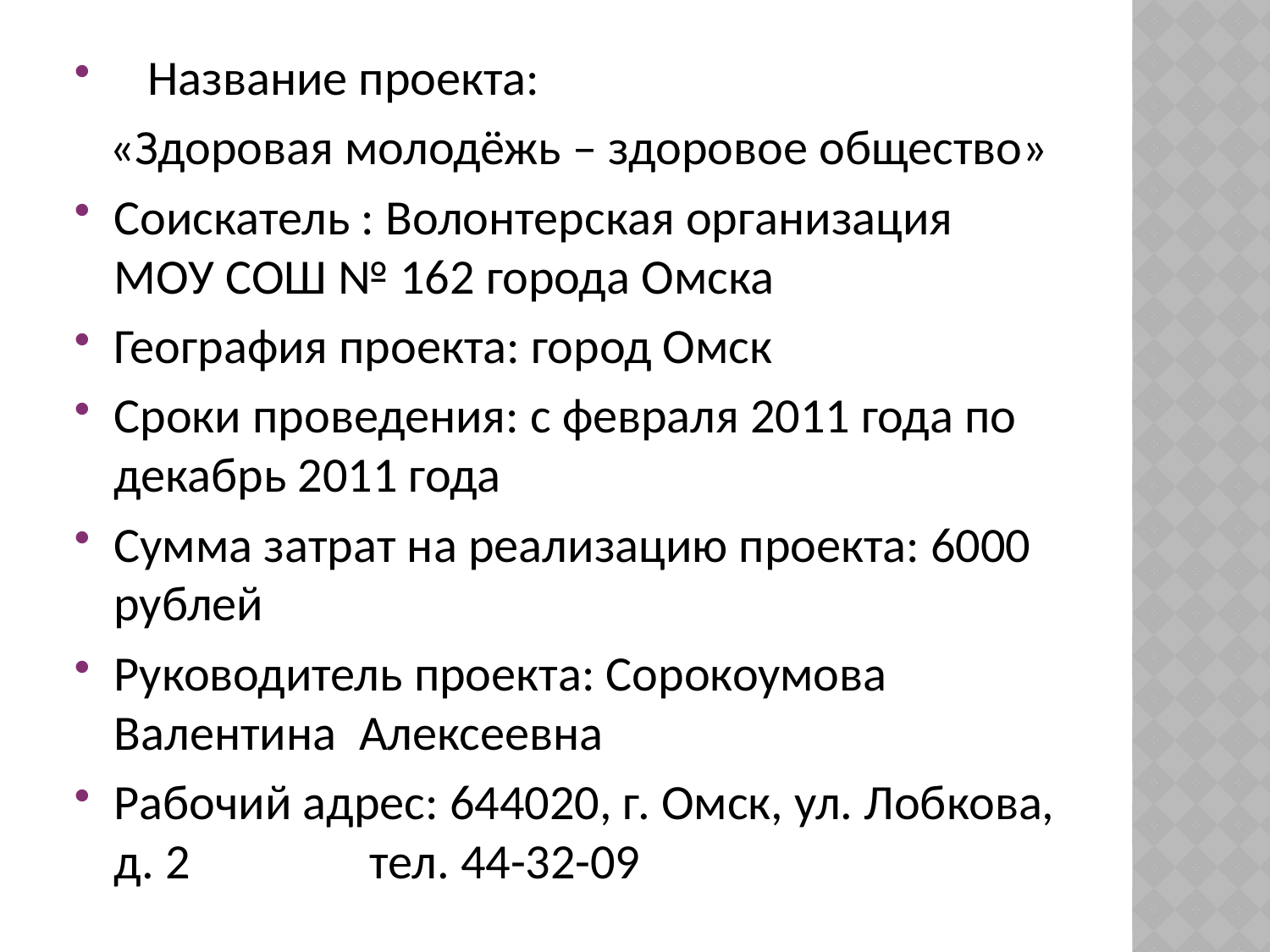

Название проекта:
   «Здоровая молодёжь – здоровое общество»
Соискатель : Волонтерская организация МОУ СОШ № 162 города Омска
География проекта: город Омск
Сроки проведения: с февраля 2011 года по декабрь 2011 года
Сумма затрат на реализацию проекта: 6000 рублей
Руководитель проекта: Сорокоумова Валентина  Алексеевна
Рабочий адрес: 644020, г. Омск, ул. Лобкова, д. 2                тел. 44-32-09